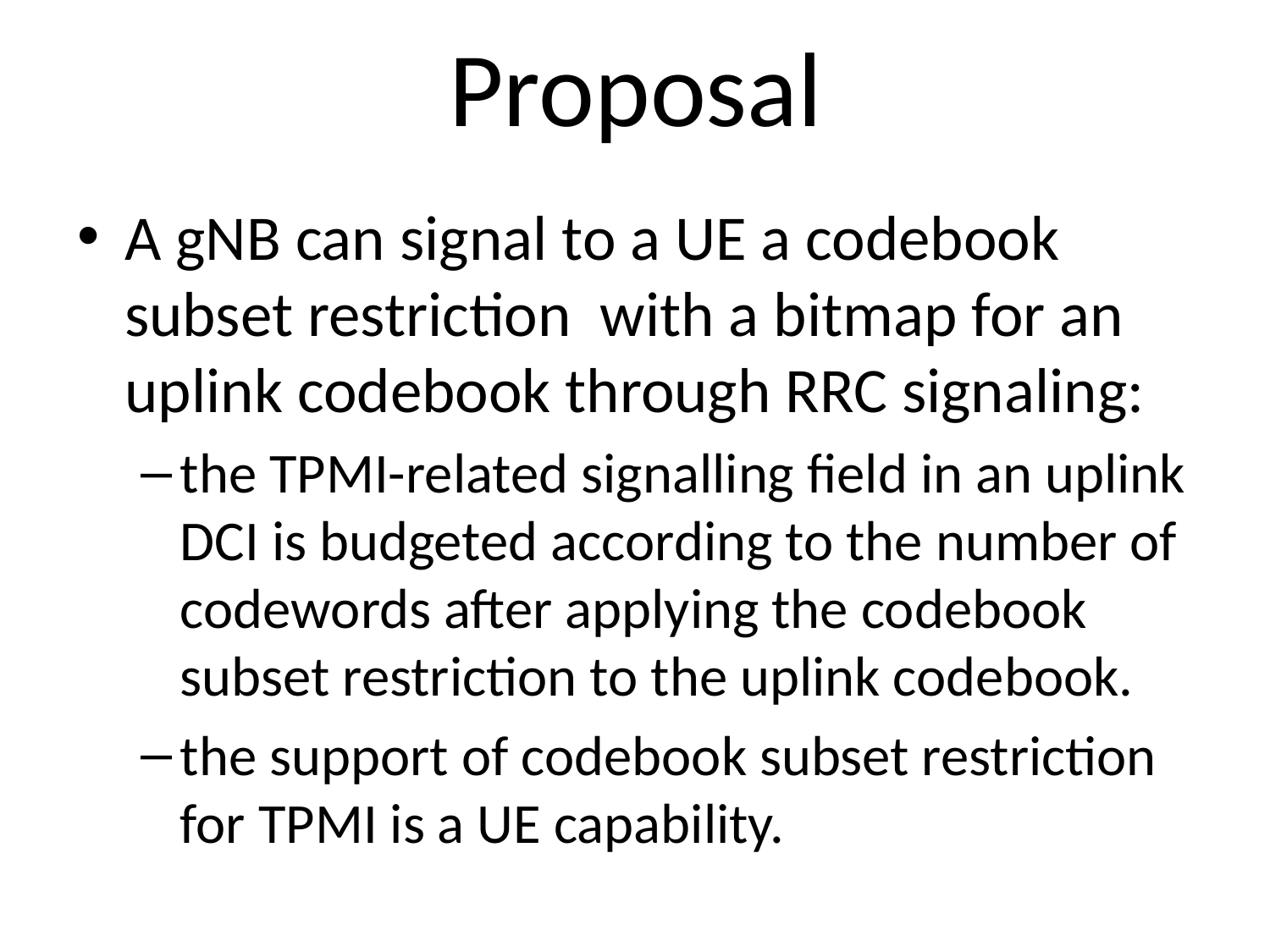

# Proposal
A gNB can signal to a UE a codebook subset restriction  with a bitmap for an uplink codebook through RRC signaling:
the TPMI-related signalling field in an uplink DCI is budgeted according to the number of codewords after applying the codebook subset restriction to the uplink codebook.
the support of codebook subset restriction for TPMI is a UE capability.